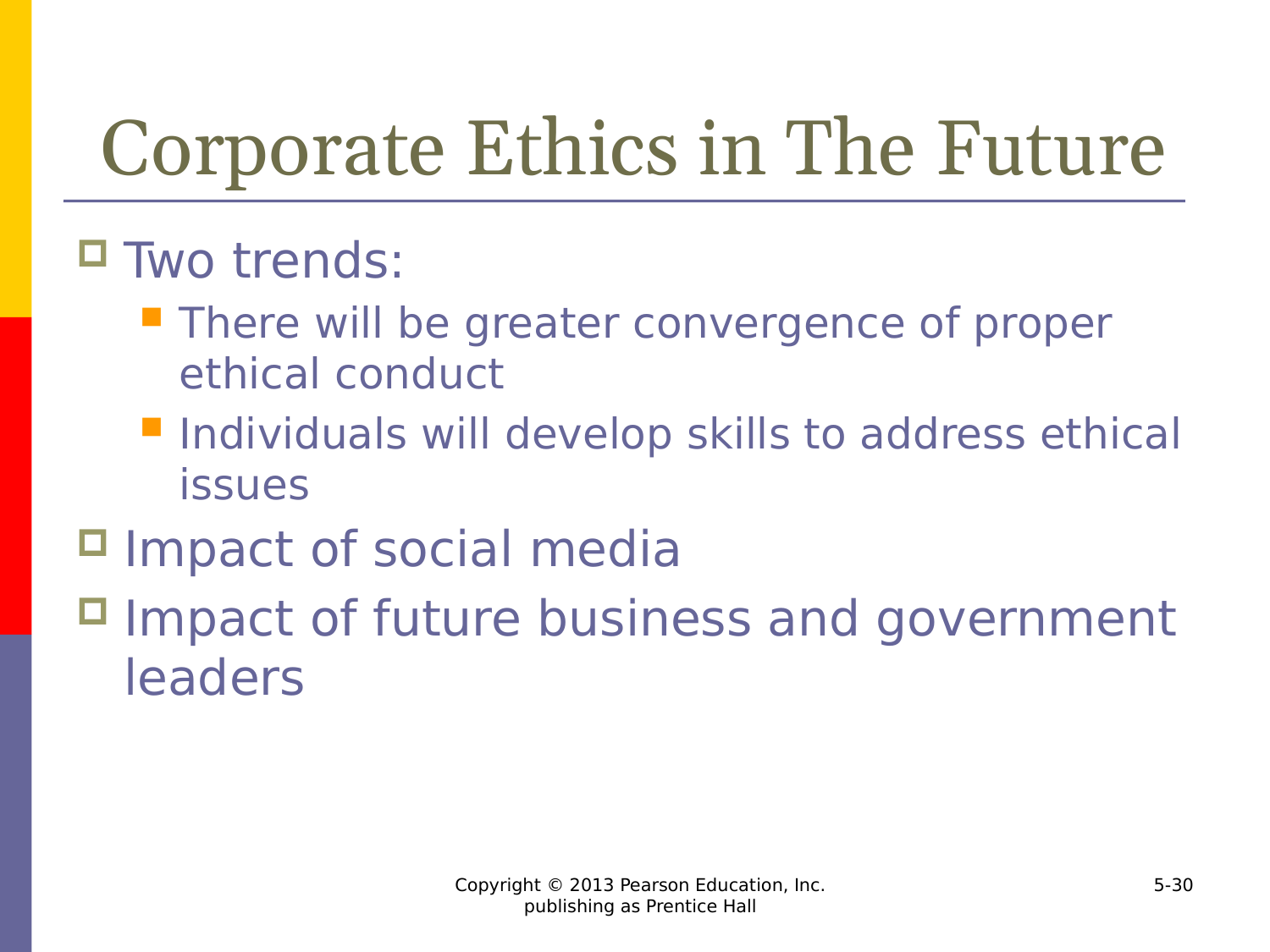

# Corporate Ethics in The Future
Two trends:
There will be greater convergence of proper ethical conduct
Individuals will develop skills to address ethical issues
Impact of social media
Impact of future business and government leaders
Copyright © 2013 Pearson Education, Inc. publishing as Prentice Hall
5-30